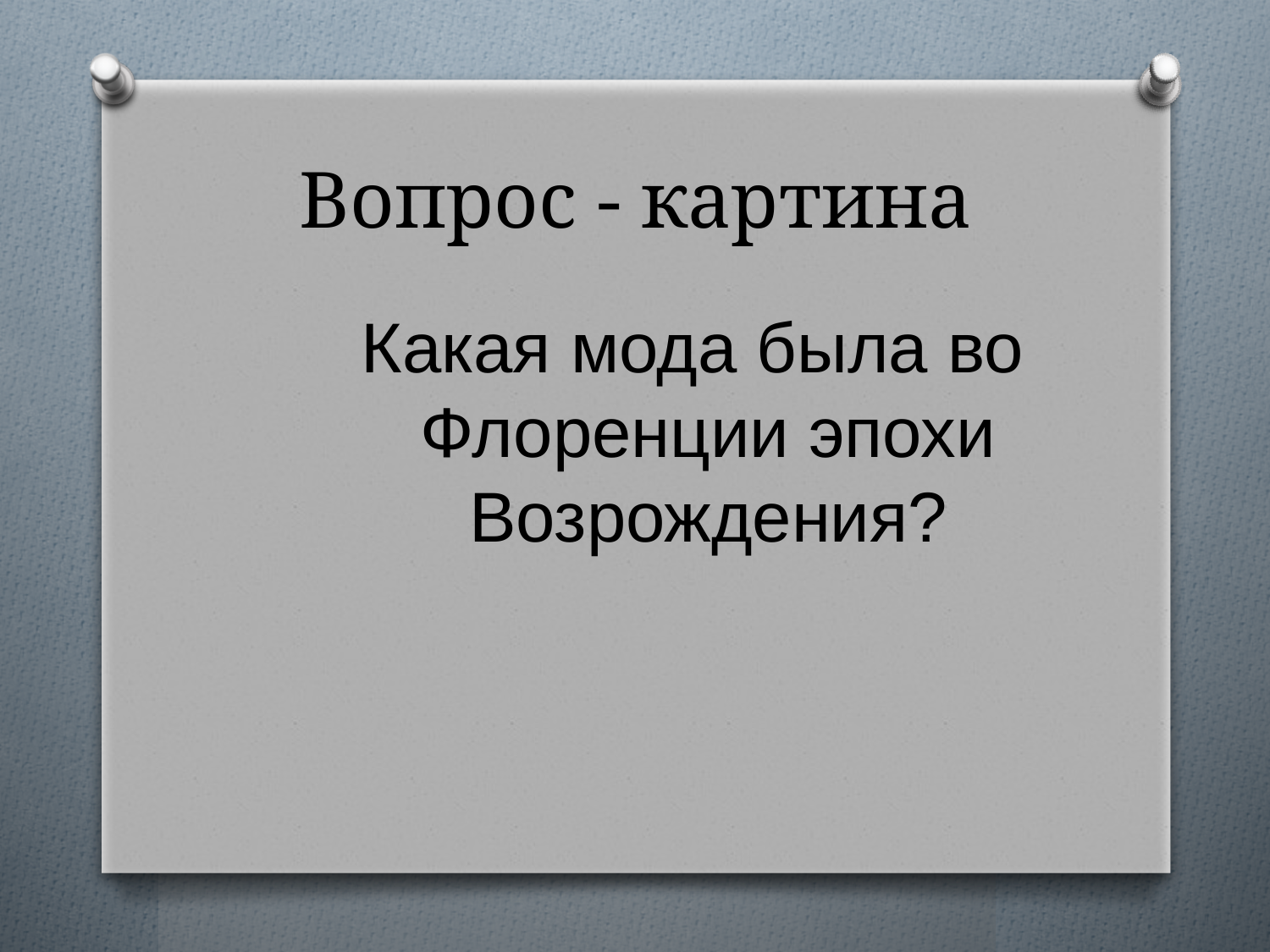

# Вопрос - картина
Какая мода была во Флоренции эпохи Возрождения?